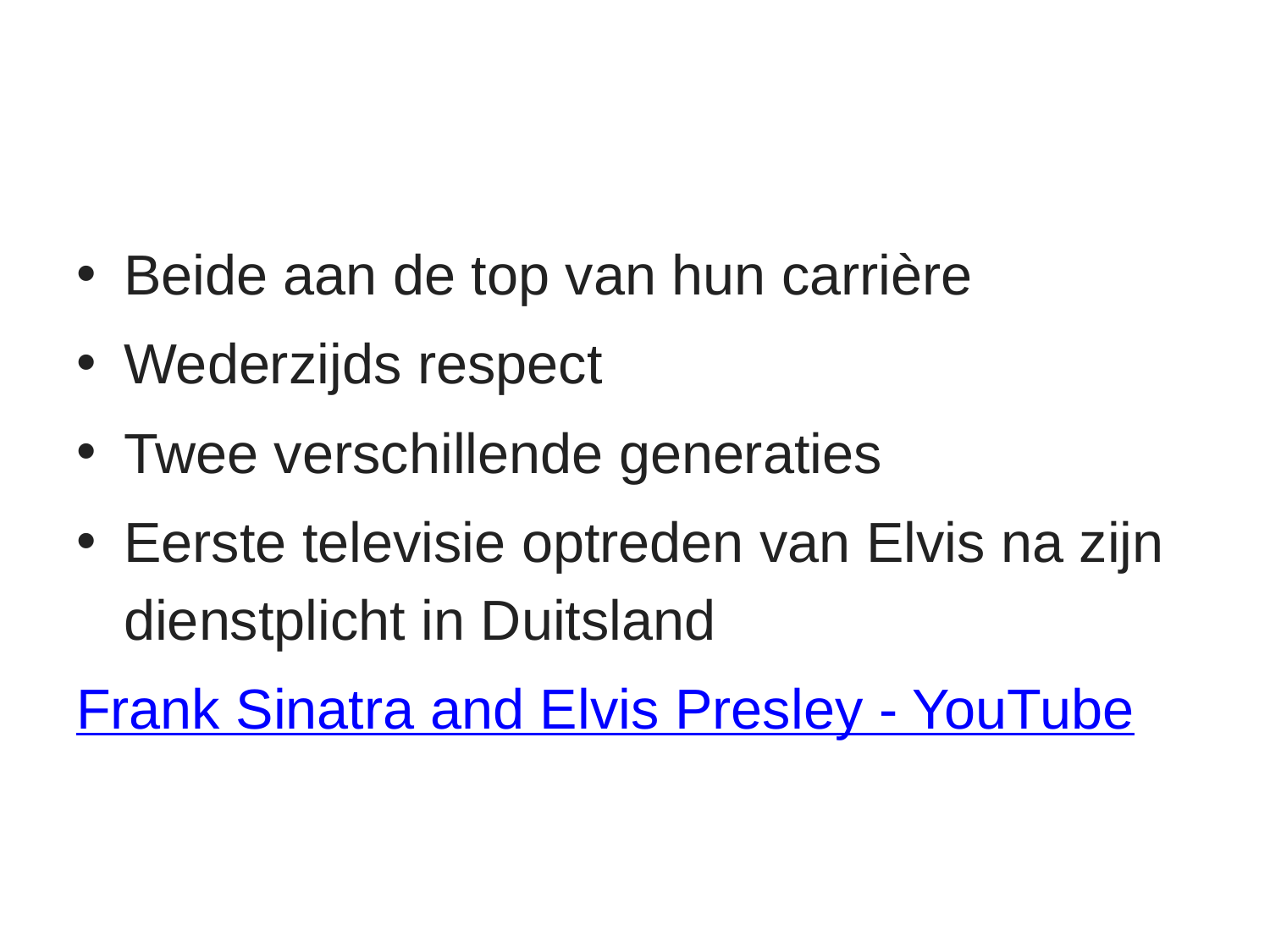

Beide aan de top van hun carrière
Wederzijds respect
Twee verschillende generaties
Eerste televisie optreden van Elvis na zijn dienstplicht in Duitsland
Frank Sinatra and Elvis Presley - YouTube